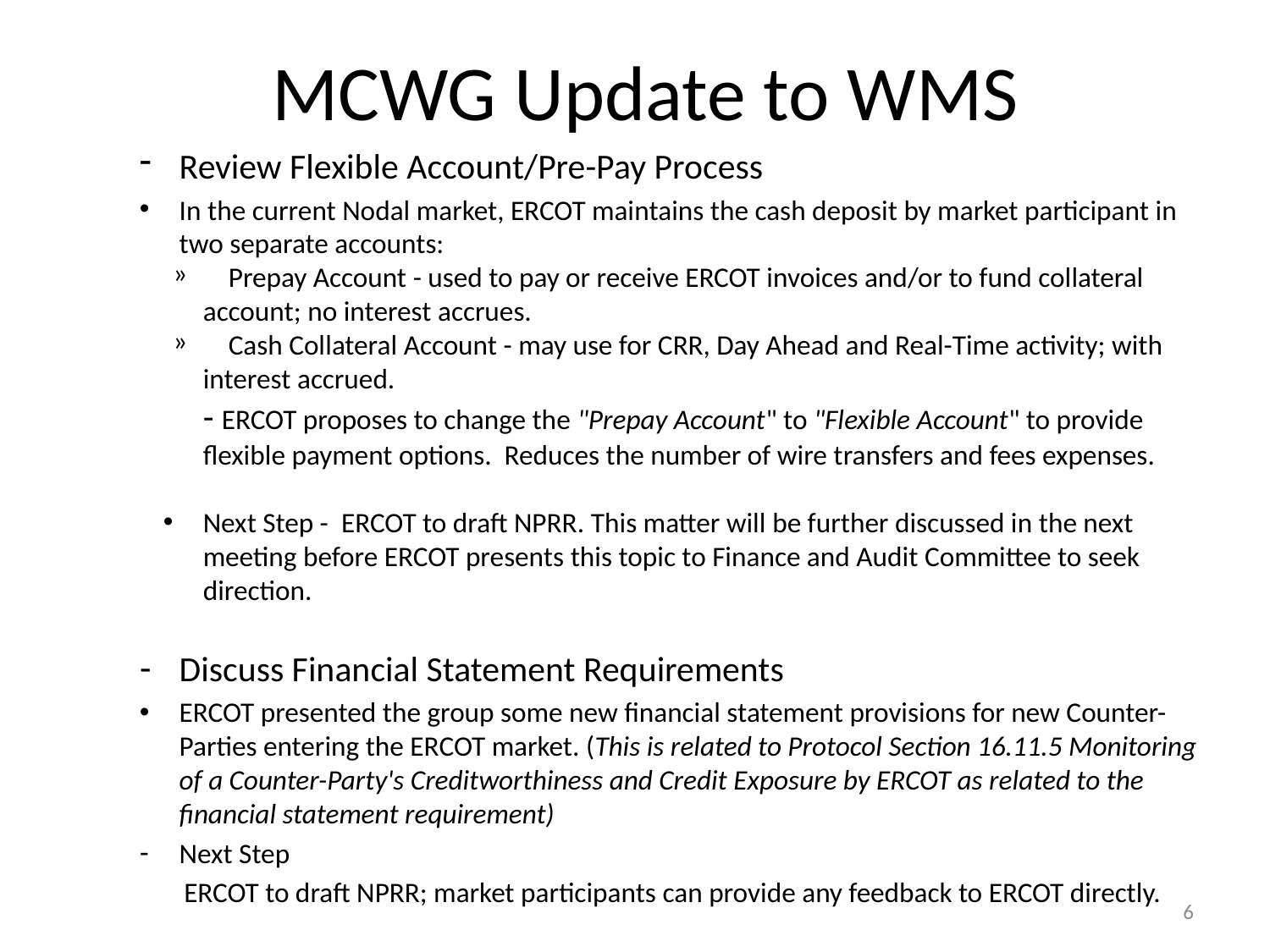

MCWG Update to WMS
Review Flexible Account/Pre-Pay Process
In the current Nodal market, ERCOT maintains the cash deposit by market participant in two separate accounts:
    Prepay Account - used to pay or receive ERCOT invoices and/or to fund collateral account; no interest accrues.
    Cash Collateral Account - may use for CRR, Day Ahead and Real-Time activity; with interest accrued.
- ERCOT proposes to change the "Prepay Account" to "Flexible Account" to provide flexible payment options.  Reduces the number of wire transfers and fees expenses.

Next Step -  ERCOT to draft NPRR. This matter will be further discussed in the next meeting before ERCOT presents this topic to Finance and Audit Committee to seek direction.

Discuss Financial Statement Requirements
ERCOT presented the group some new financial statement provisions for new Counter-Parties entering the ERCOT market. (This is related to Protocol Section 16.11.5 Monitoring of a Counter-Party's Creditworthiness and Credit Exposure by ERCOT as related to the financial statement requirement)
Next Step
       ERCOT to draft NPRR; market participants can provide any feedback to ERCOT directly.

6